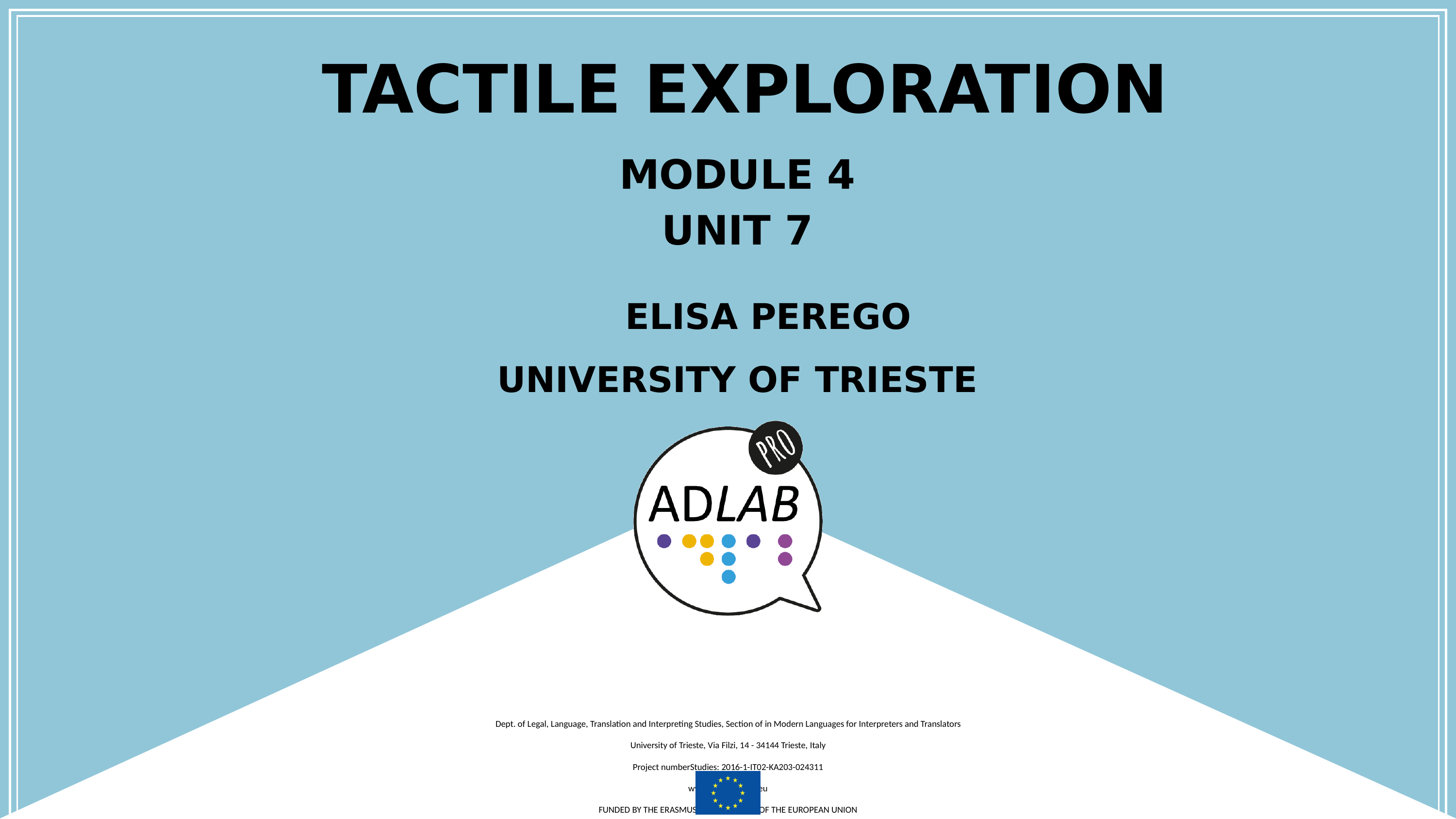

# Tactile exploration
Module 4
Unit 7
elisa perego
University of trieste